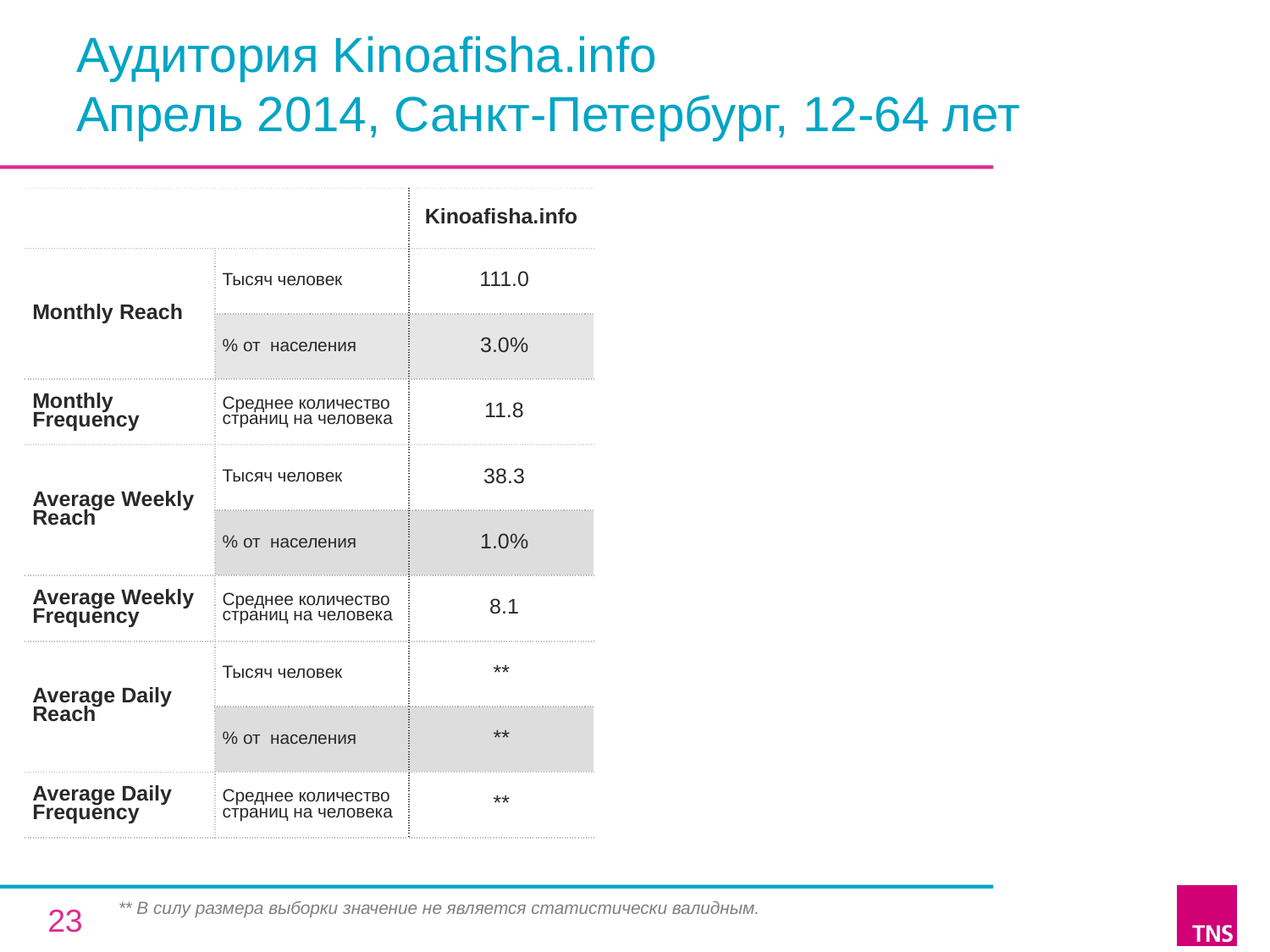

# Аудитория Kinoafisha.info Апрель 2014, Санкт-Петербург, 12-64 лет
|  |  | Kinoafisha.info |
| --- | --- | --- |
| Monthly Reach | Тысяч человек | 111.0 |
|  | % от населения | 3.0% |
| Monthly Frequency | Среднее количество страниц на человека | 11.8 |
| Average Weekly Reach | Тысяч человек | 38.3 |
|  | % от населения | 1.0% |
| Average Weekly Frequency | Среднее количество страниц на человека | 8.1 |
| Average Daily Reach | Тысяч человек | \*\* |
|  | % от населения | \*\* |
| Average Daily Frequency | Среднее количество страниц на человека | \*\* |
** В силу размера выборки значение не является статистически валидным.
23